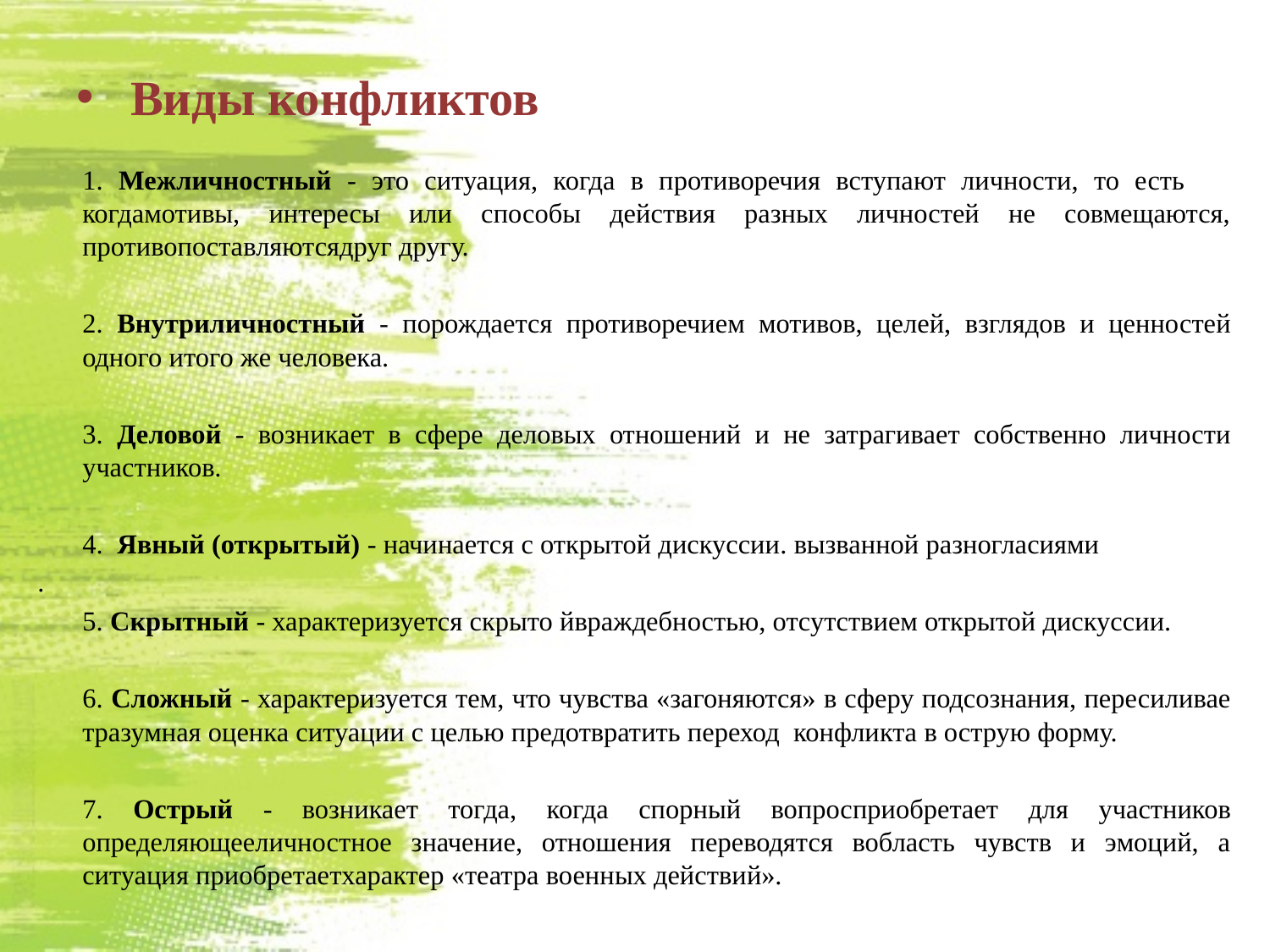

# Виды конфликтов
	1. Межличностный - это ситуация, когда в противоречия вступают личности, то есть    когдамотивы, интересы или способы действия разных личностей не совмещаются, противопоставляютсядруг другу.

	2. Внутриличностный - порождается противоречием мотивов, целей, взглядов и ценностей одного итого же человека.

	3. Деловой - возникает в сфере деловых отношений и не затрагивает собственно личности участников.

	4.  Явный (открытый) - начинается с открытой дискуссии. вызванной разногласиями
.
	5. Скрытный - характеризуется скрыто йвраждебностью, отсутствием открытой дискуссии.

	6. Сложный - характеризуется тем, что чувства «загоняются» в сферу подсознания, пересиливае тразумная оценка ситуации с целью предотвратить переход  конфликта в острую форму.

	7. Острый - возникает тогда, когда спорный вопросприобретает для участников определяющееличностное значение, отношения переводятся вобласть чувств и эмоций, а ситуация приобретаетхарактер «театра военных действий».